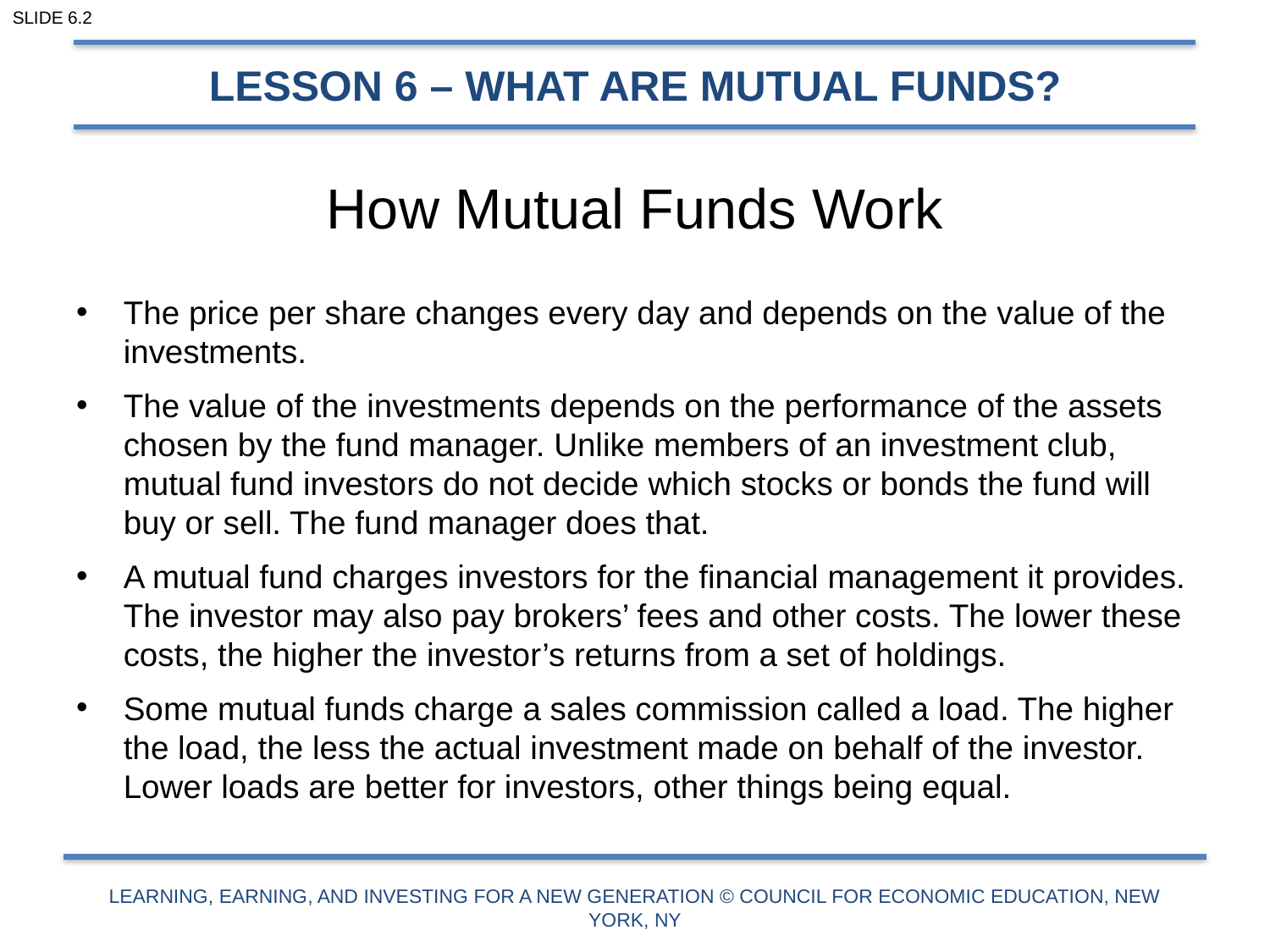

Slide 6.2
Lesson 6 – What are Mutual Funds?
# How Mutual Funds Work
The price per share changes every day and depends on the value of the investments.
The value of the investments depends on the performance of the assets chosen by the fund manager. Unlike members of an investment club, mutual fund investors do not decide which stocks or bonds the fund will buy or sell. The fund manager does that.
A mutual fund charges investors for the financial management it provides. The investor may also pay brokers’ fees and other costs. The lower these costs, the higher the investor’s returns from a set of holdings.
Some mutual funds charge a sales commission called a load. The higher the load, the less the actual investment made on behalf of the investor. Lower loads are better for investors, other things being equal.